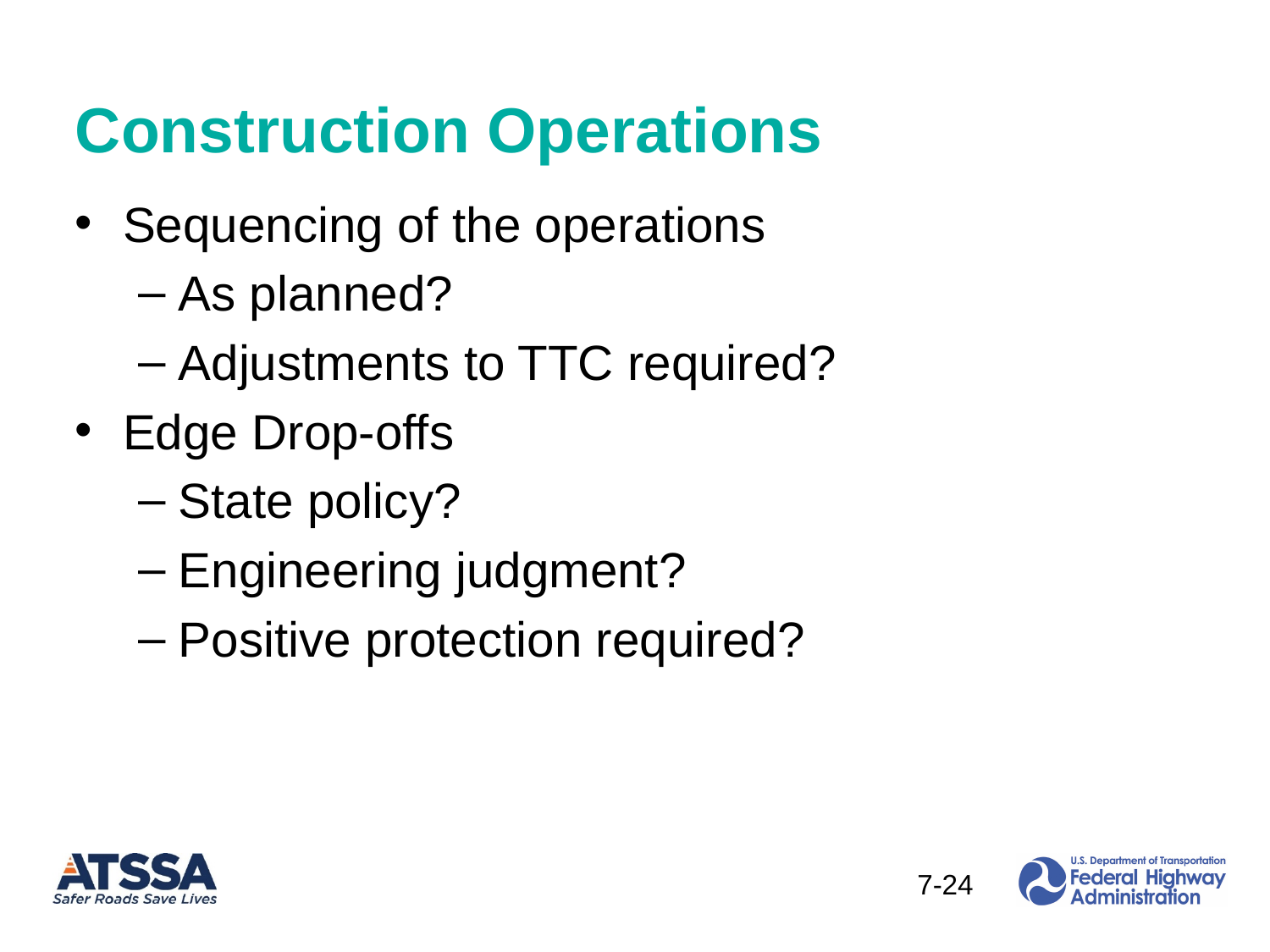

# Construction Operations
Sequencing of the operations
As planned?
Adjustments to TTC required?
Edge Drop-offs
State policy?
Engineering judgment?
Positive protection required?